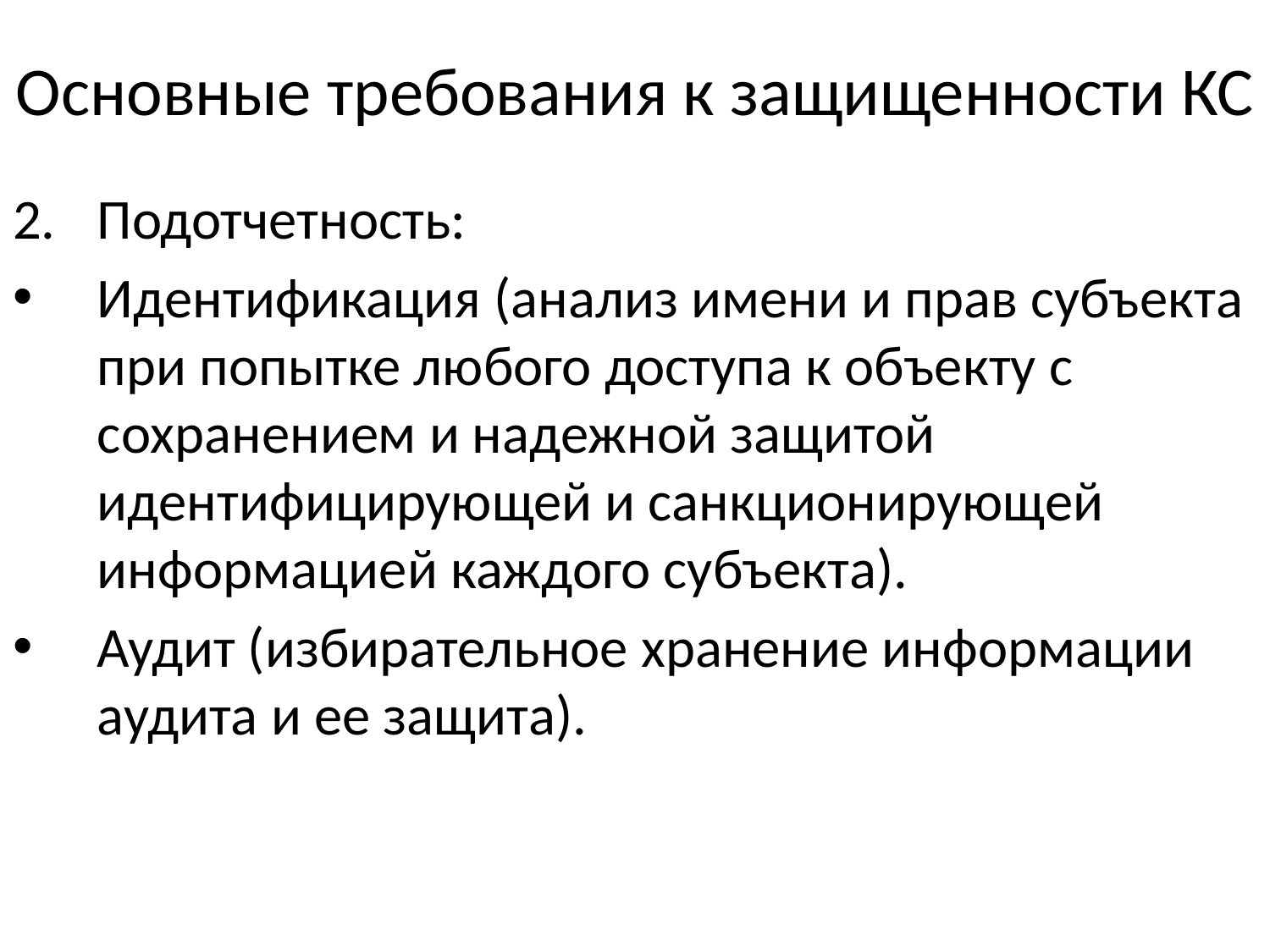

# Основные требования к защищенности КС
Подотчетность:
Идентификация (анализ имени и прав субъекта при попытке любого доступа к объекту с сохранением и надежной защитой идентифицирующей и санкционирующей информацией каждого субъекта).
Аудит (избирательное хранение информации аудита и ее защита).